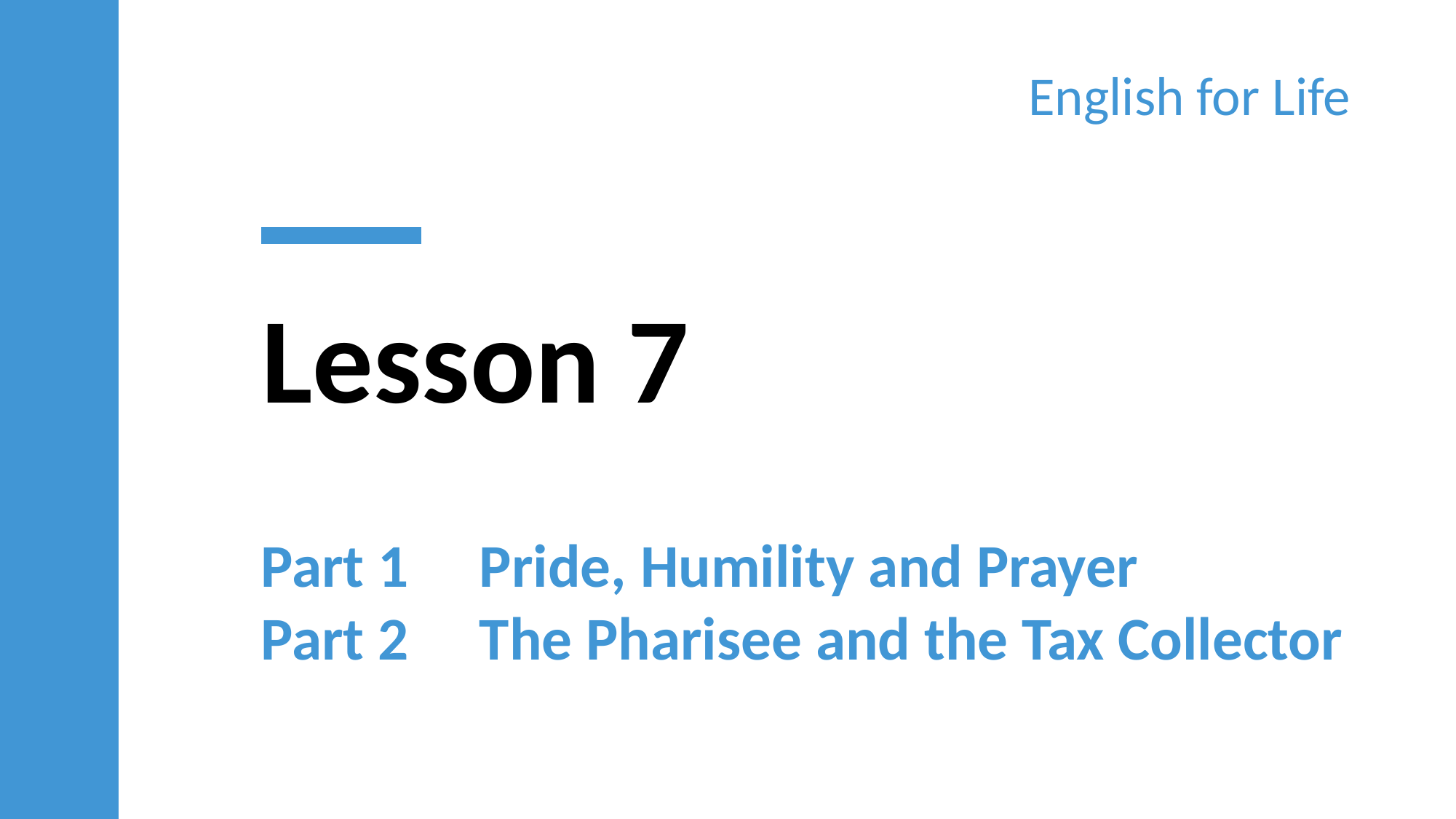

English for Life
Lesson 7
Part 1	Pride, Humility and Prayer
Part 2	The Pharisee and the Tax Collector